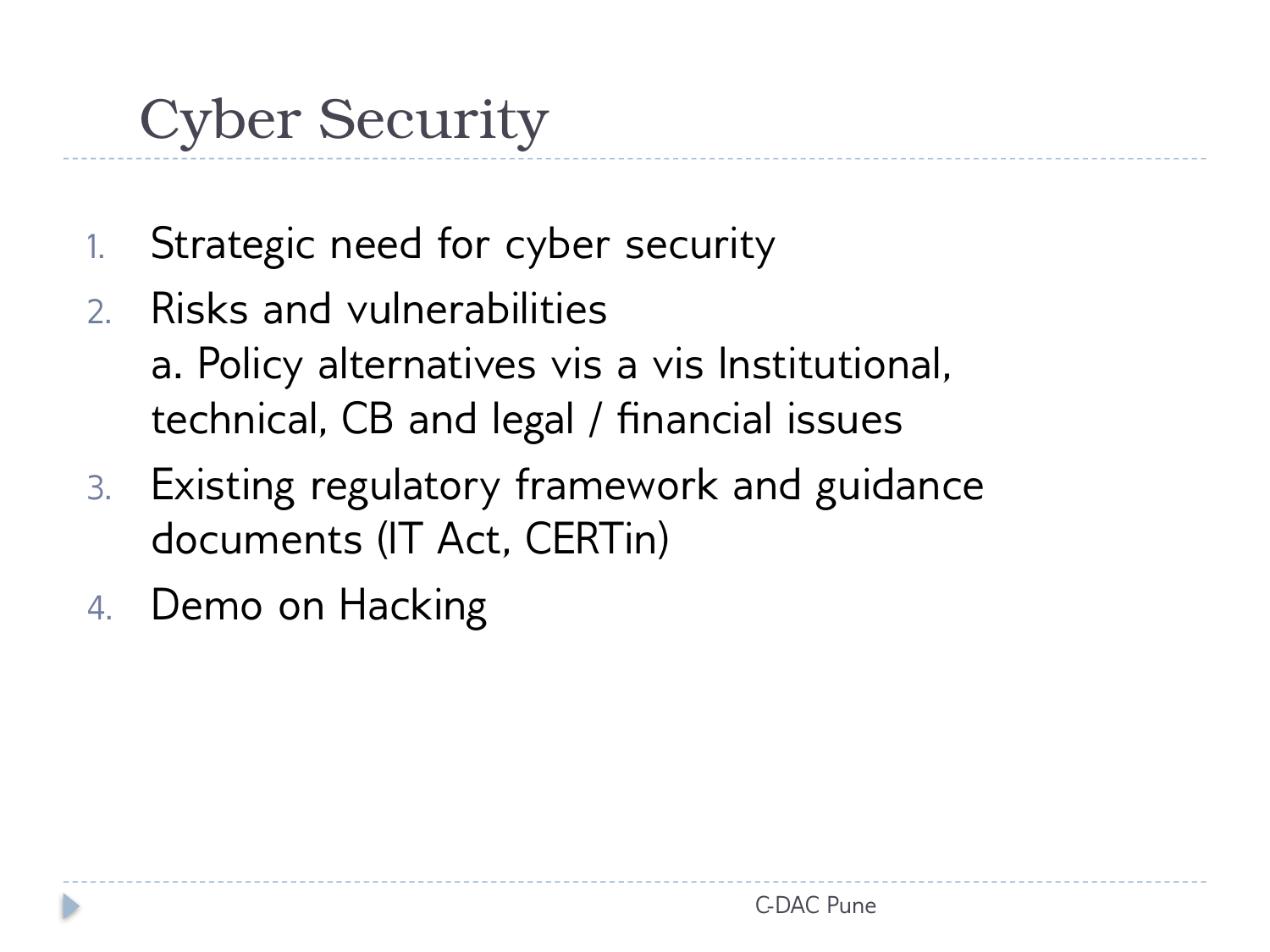

# Cyber Security
Strategic need for cyber security
Risks and vulnerabilities
a. Policy alternatives vis a vis Institutional, technical, CB and legal / financial issues
Existing regulatory framework and guidance documents (IT Act, CERTin)
Demo on Hacking
C-DAC Pune